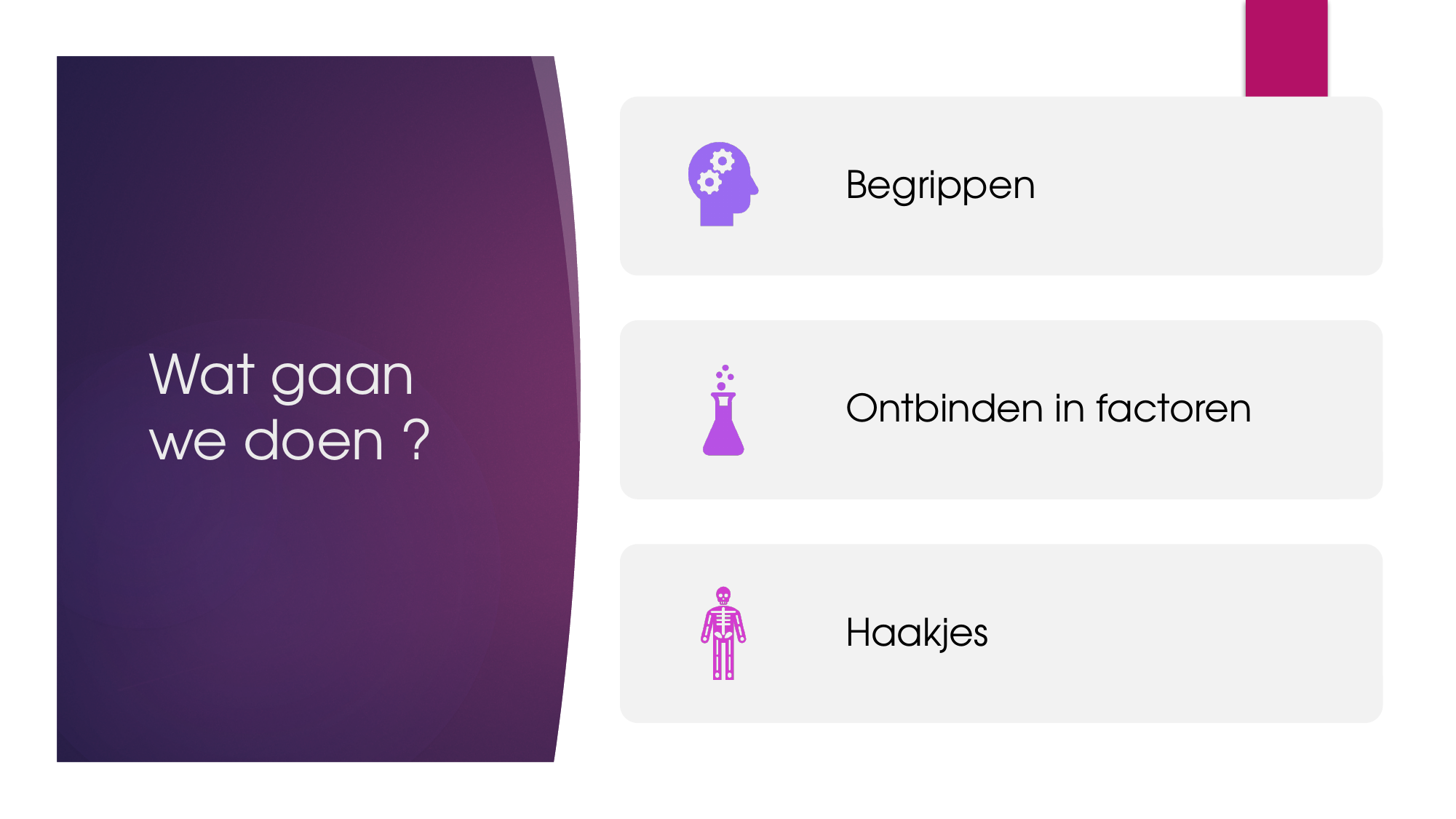

Begrippen
Ontbinden in factoren
Haakjes
# Wat gaan we doen ?